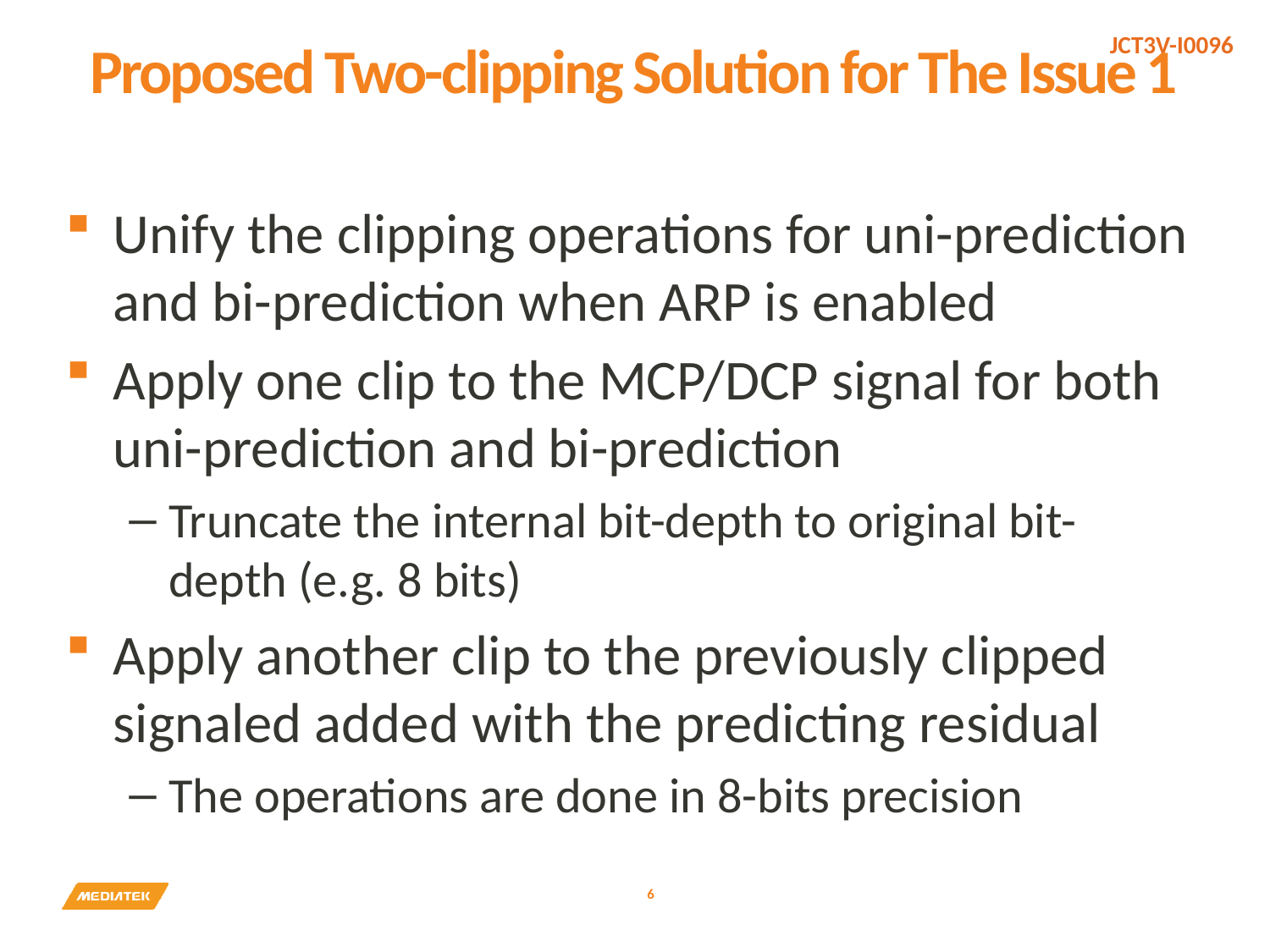

# Proposed Two-clipping Solution for The Issue 1
Unify the clipping operations for uni-prediction and bi-prediction when ARP is enabled
Apply one clip to the MCP/DCP signal for both uni-prediction and bi-prediction
Truncate the internal bit-depth to original bit-depth (e.g. 8 bits)
Apply another clip to the previously clipped signaled added with the predicting residual
The operations are done in 8-bits precision

6